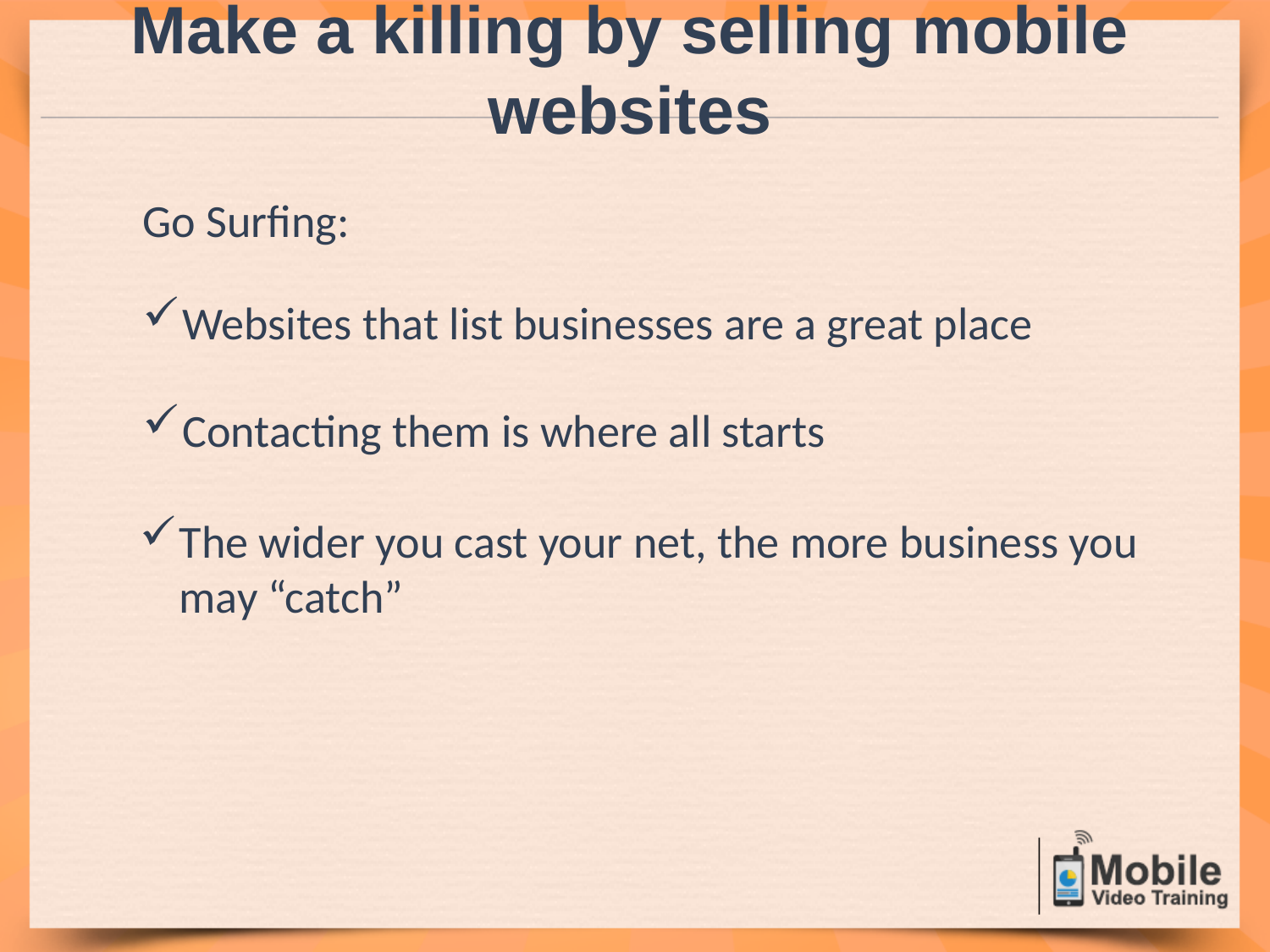

Make a killing by selling mobile websites
Go Surfing:
Websites that list businesses are a great place
Contacting them is where all starts
The wider you cast your net, the more business you may “catch”